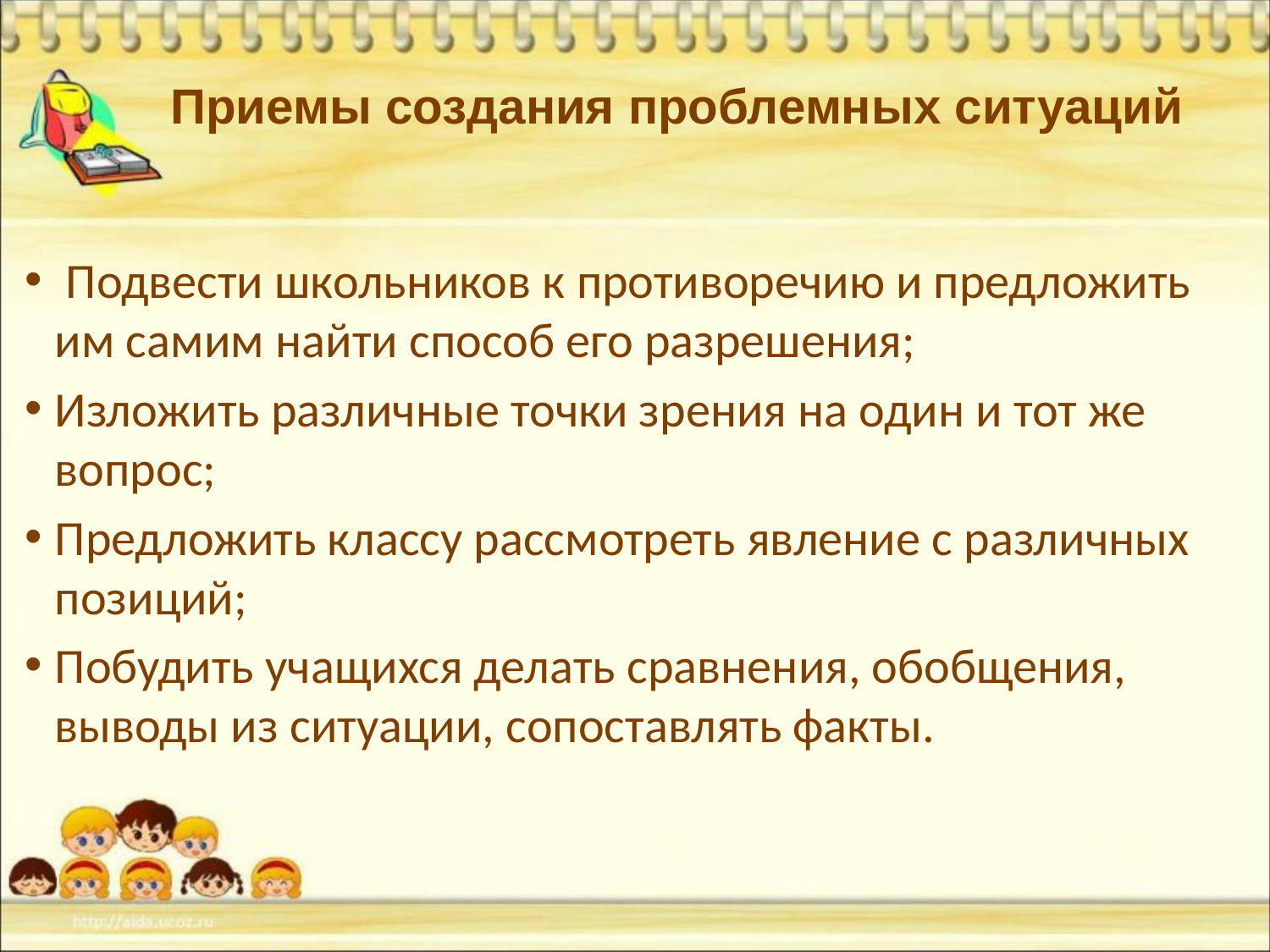

Приемы создания проблемных ситуаций
 Подвести школьников к противоречию и предложить им самим найти способ его разрешения;
Изложить различные точки зрения на один и тот же вопрос;
Предложить классу рассмотреть явление с различных позиций;
Побудить учащихся делать сравнения, обобщения, выводы из ситуации, сопоставлять факты.